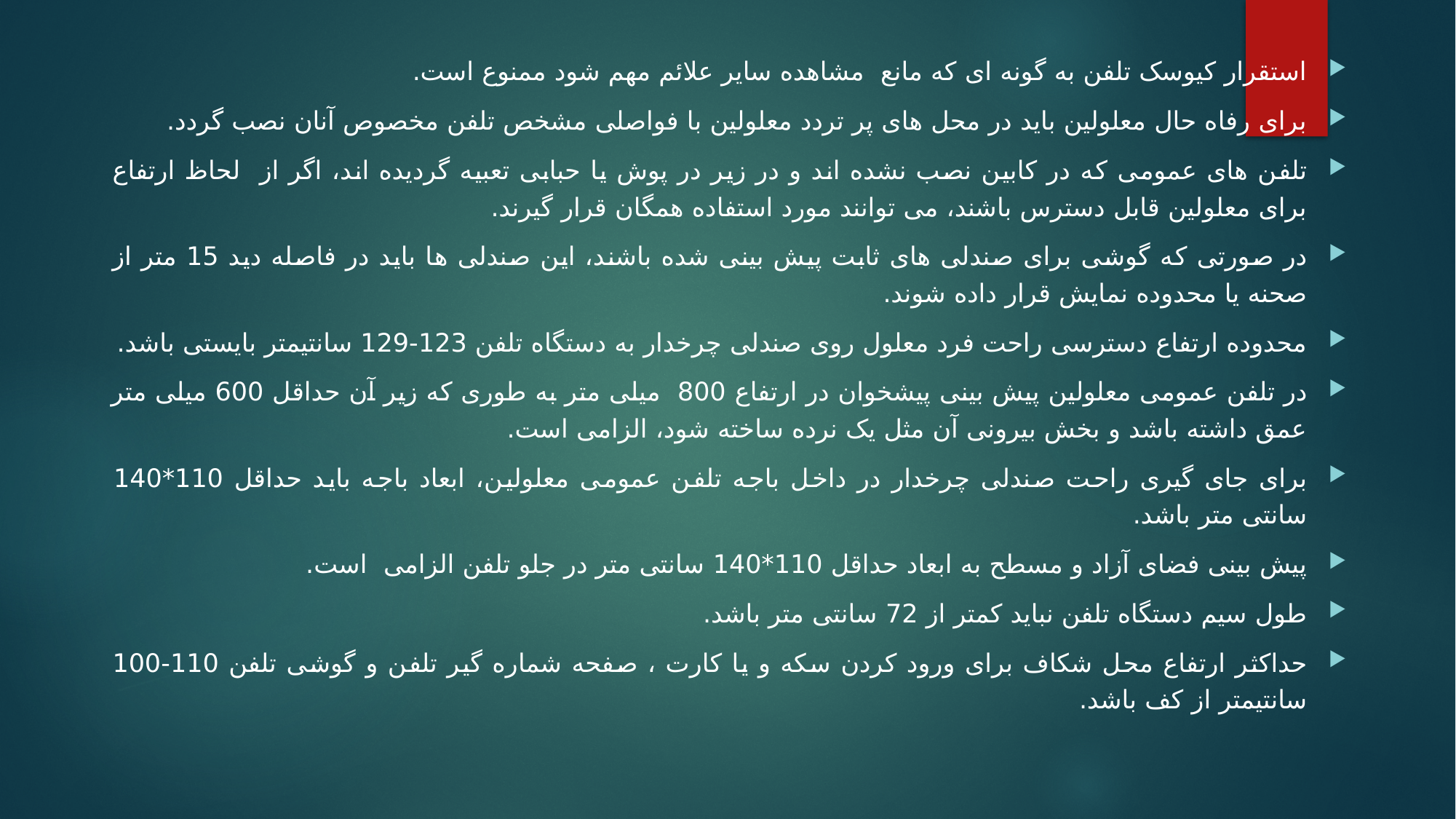

استقرار کیوسک تلفن به گونه ای که مانع  مشاهده سایر علائم مهم شود ممنوع است.
برای رفاه حال معلولین باید در محل های پر تردد معلولین با فواصلی مشخص تلفن مخصوص آنان نصب گردد.
تلفن های عمومی که در کابین نصب نشده اند و در زیر در پوش یا حبابی تعبیه گردیده اند، اگر از  لحاظ ارتفاع برای معلولین قابل دسترس باشند، می توانند مورد استفاده همگان قرار گیرند.
در صورتی که گوشی برای صندلی های ثابت پیش بینی شده باشند، این صندلی ها باید در فاصله دید 15 متر از صحنه یا محدوده نمایش قرار داده شوند.
محدوده ارتفاع دسترسی راحت فرد معلول روی صندلی چرخدار به دستگاه تلفن 123-129 سانتیمتر بایستی باشد.
در تلفن عمومی معلولین پیش بینی پیشخوان در ارتفاع 800  میلی متر به طوری که زیر آن حداقل 600 میلی متر عمق داشته باشد و بخش بیرونی آن مثل یک نرده ساخته شود، الزامی است.
برای جای گیری راحت صندلی چرخدار در داخل باجه تلفن عمومی معلولین، ابعاد باجه باید حداقل 110*140 سانتی متر باشد.
پیش بینی فضای آزاد و مسطح به ابعاد حداقل 110*140 سانتی متر در جلو تلفن الزامی  است.
طول سیم دستگاه تلفن نباید کمتر از 72 سانتی متر باشد.
حداکثر ارتفاع محل شکاف برای ورود کردن سکه و یا کارت ، صفحه شماره گیر تلفن و گوشی تلفن 110-100 سانتیمتر از کف باشد.